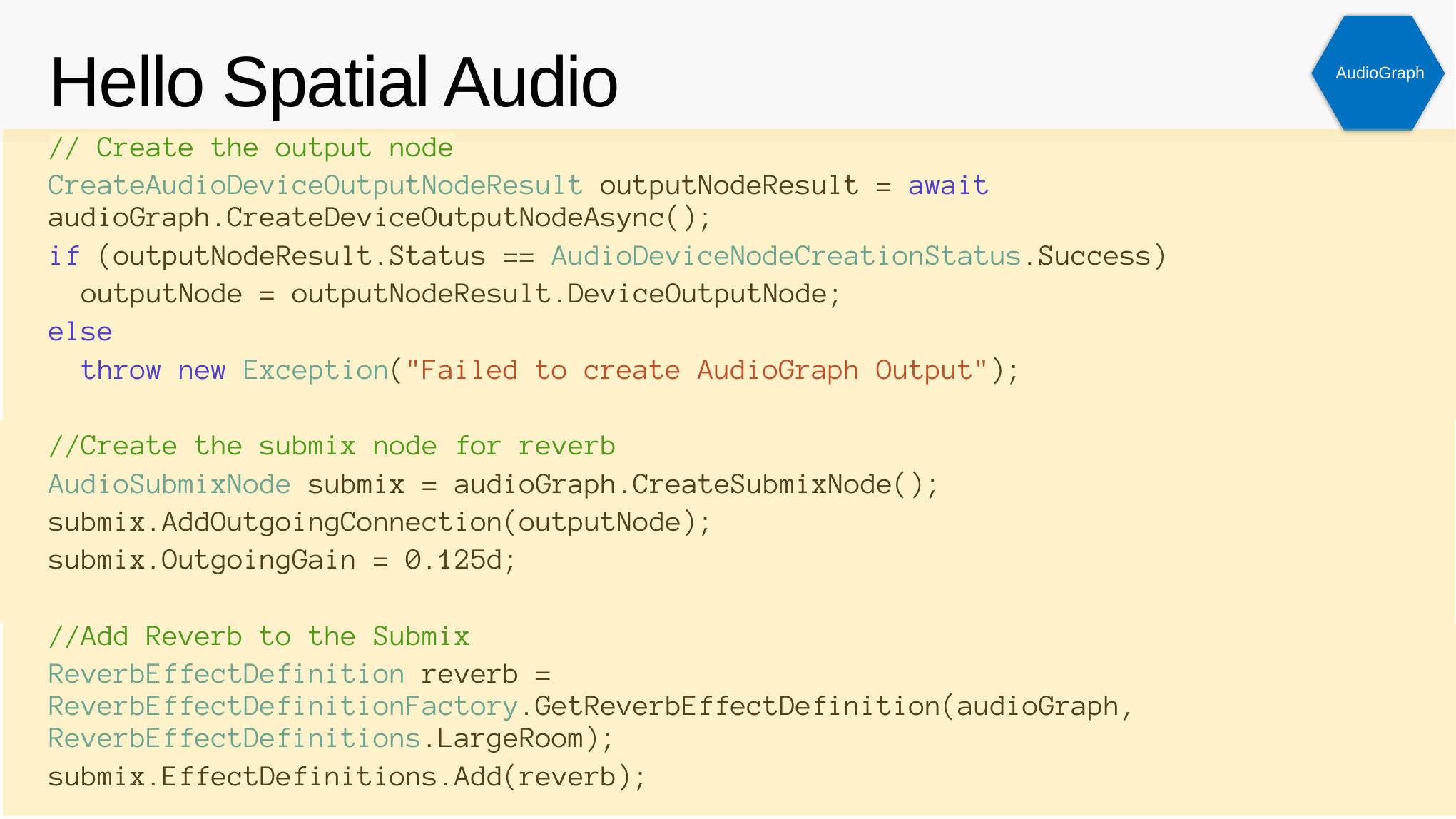

AudioGraph
# Hello Spatial Audio
// Create the output node
CreateAudioDeviceOutputNodeResult outputNodeResult = await audioGraph.CreateDeviceOutputNodeAsync();
if (outputNodeResult.Status == AudioDeviceNodeCreationStatus.Success)
  outputNode = outputNodeResult.DeviceOutputNode;
else
  throw new Exception("Failed to create AudioGraph Output");

//Create the submix node for reverb
AudioSubmixNode submix = audioGraph.CreateSubmixNode();
submix.AddOutgoingConnection(outputNode);
submix.OutgoingGain = 0.125d;

//Add Reverb to the Submix
ReverbEffectDefinition reverb = ReverbEffectDefinitionFactory.GetReverbEffectDefinition(audioGraph, ReverbEffectDefinitions.LargeRoom);
submix.EffectDefinitions.Add(reverb);